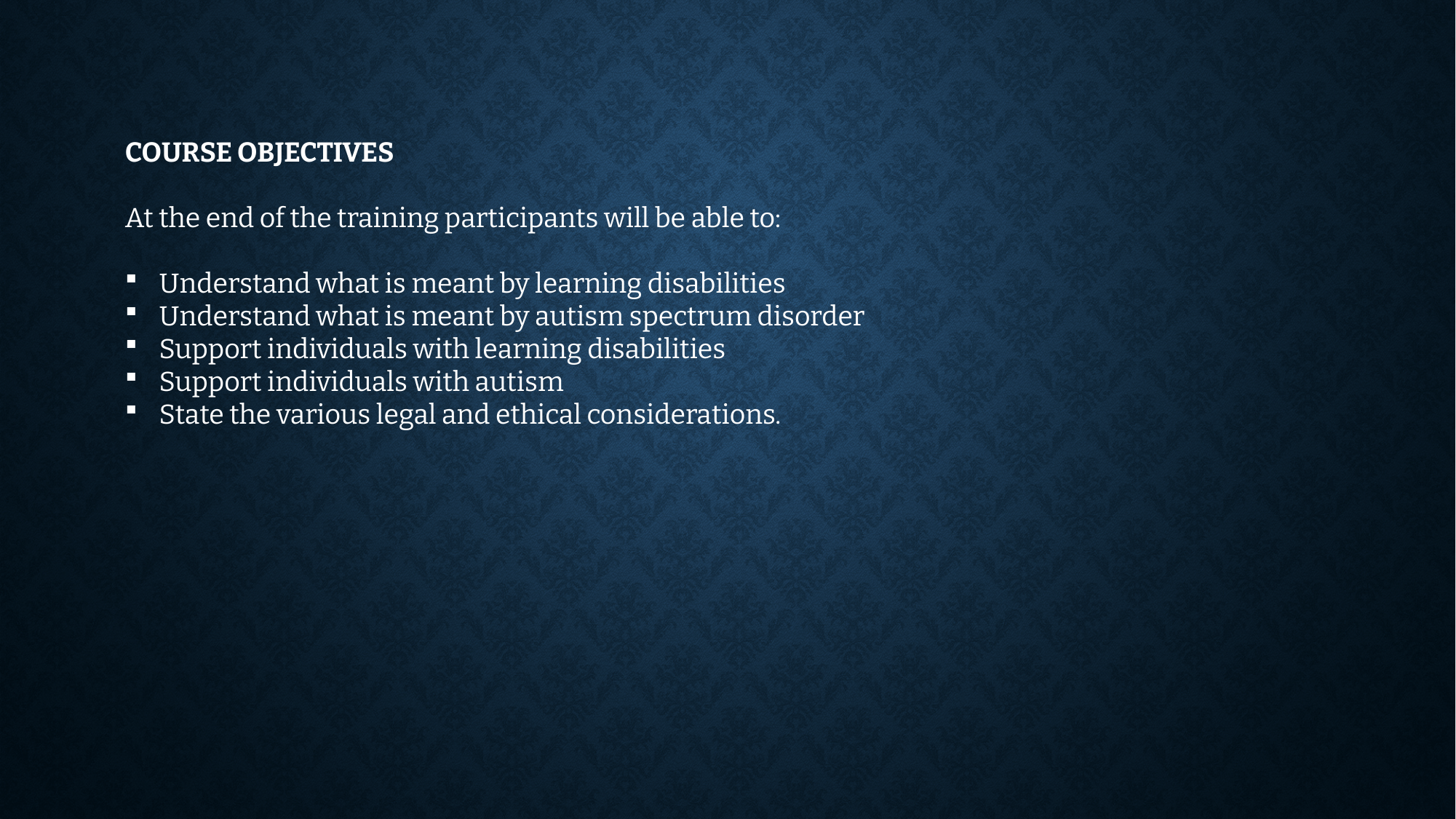

COURSE OBJECTIVES

At the end of the training participants will be able to:

Understand what is meant by learning disabilities
Understand what is meant by autism spectrum disorder
Support individuals with learning disabilities
Support individuals with autism
State the various legal and ethical considerations.